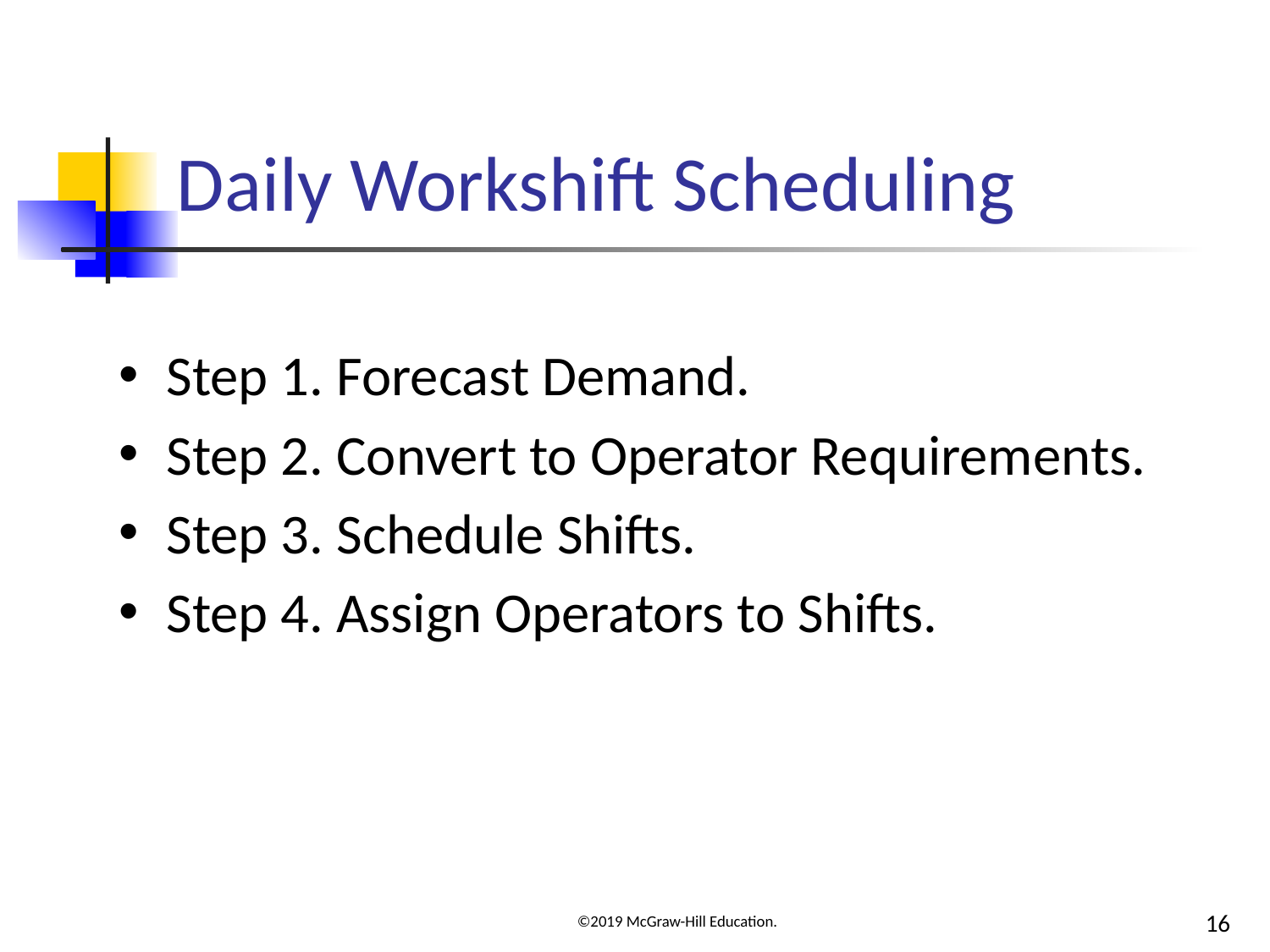

# Daily Workshift Scheduling
Step 1. Forecast Demand.
Step 2. Convert to Operator Requirements.
Step 3. Schedule Shifts.
Step 4. Assign Operators to Shifts.